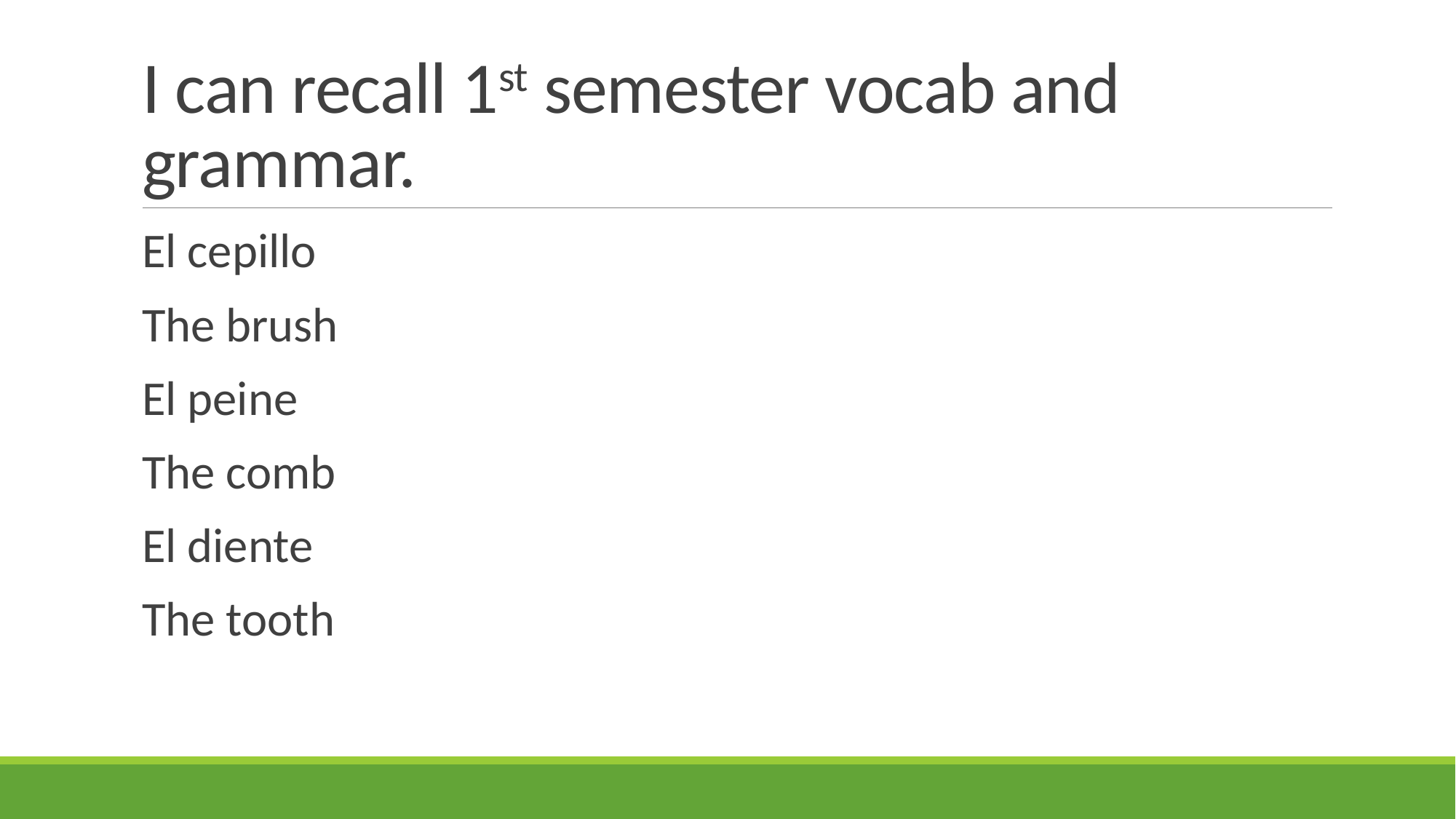

# I can recall 1st semester vocab and grammar.
El cepillo
The brush
El peine
The comb
El diente
The tooth